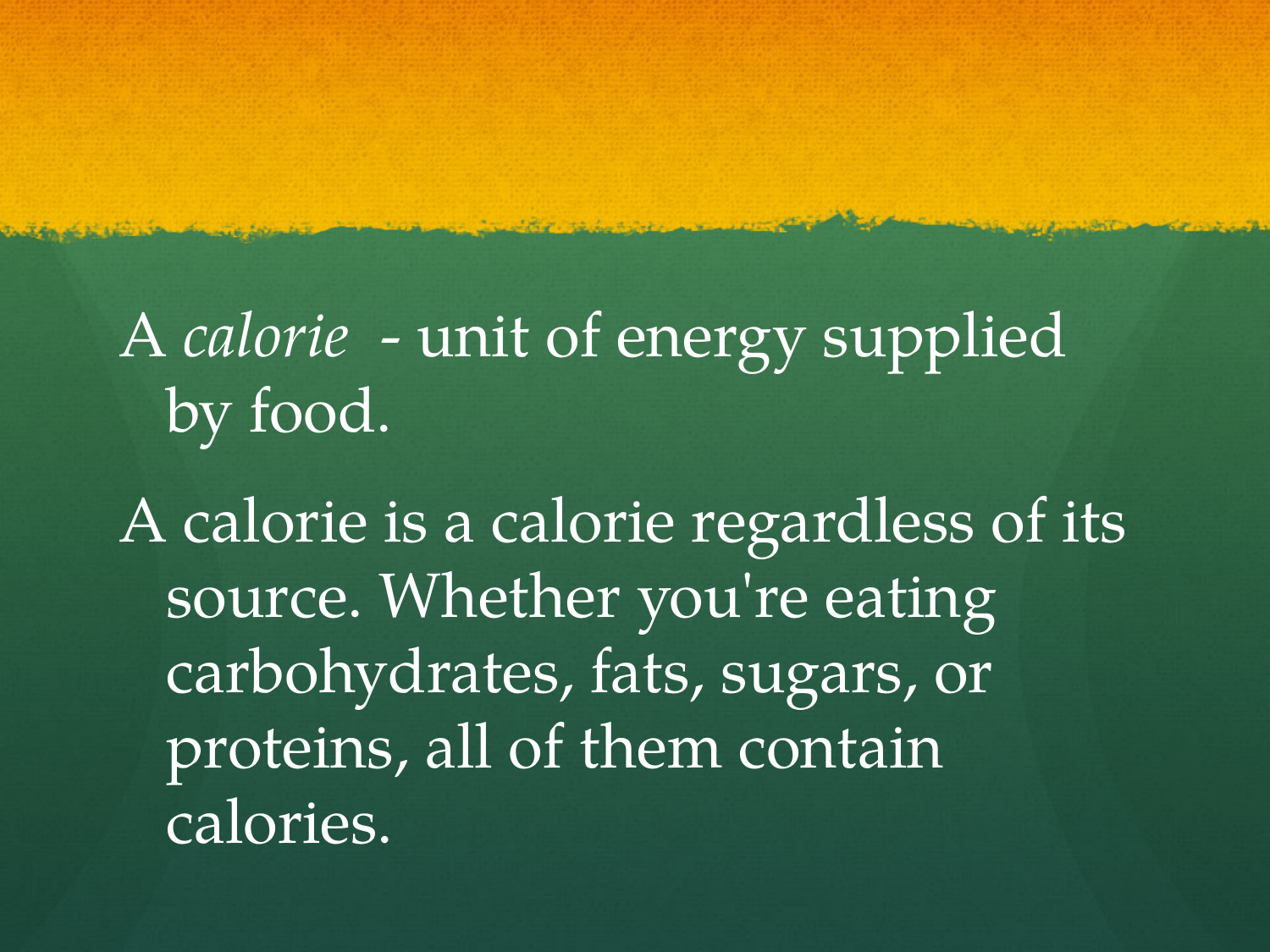

#
A calorie  - unit of energy supplied by food.
A calorie is a calorie regardless of its source. Whether you're eating carbohydrates, fats, sugars, or proteins, all of them contain calories.